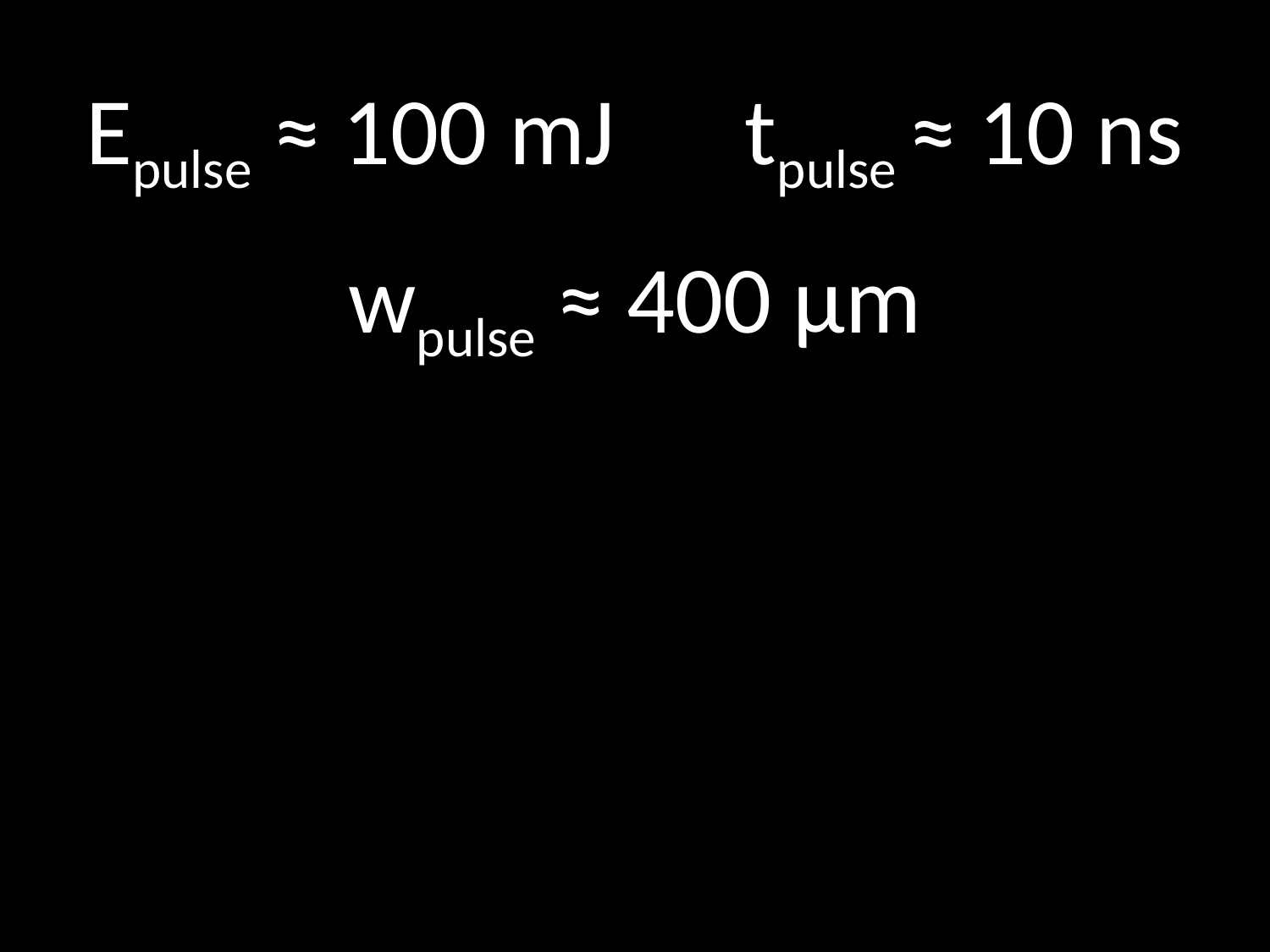

Epulse ≈ 100 mJ      tpulse ≈ 10 ns

wpulse ≈ 400 μm